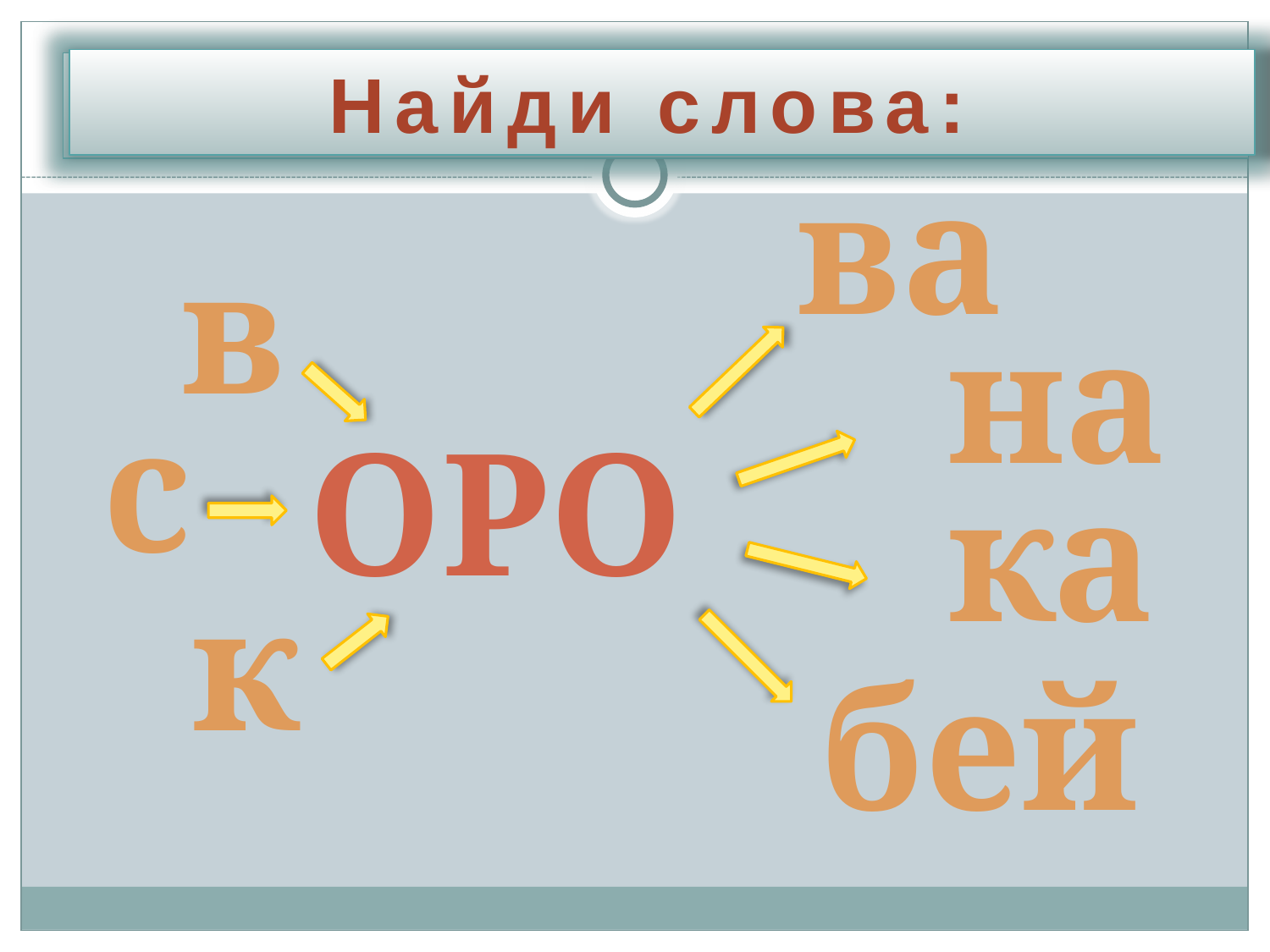

# Найди слова:
Найди слова:
Найди слова:
ва

в

оро
на

с

ка

к

бей